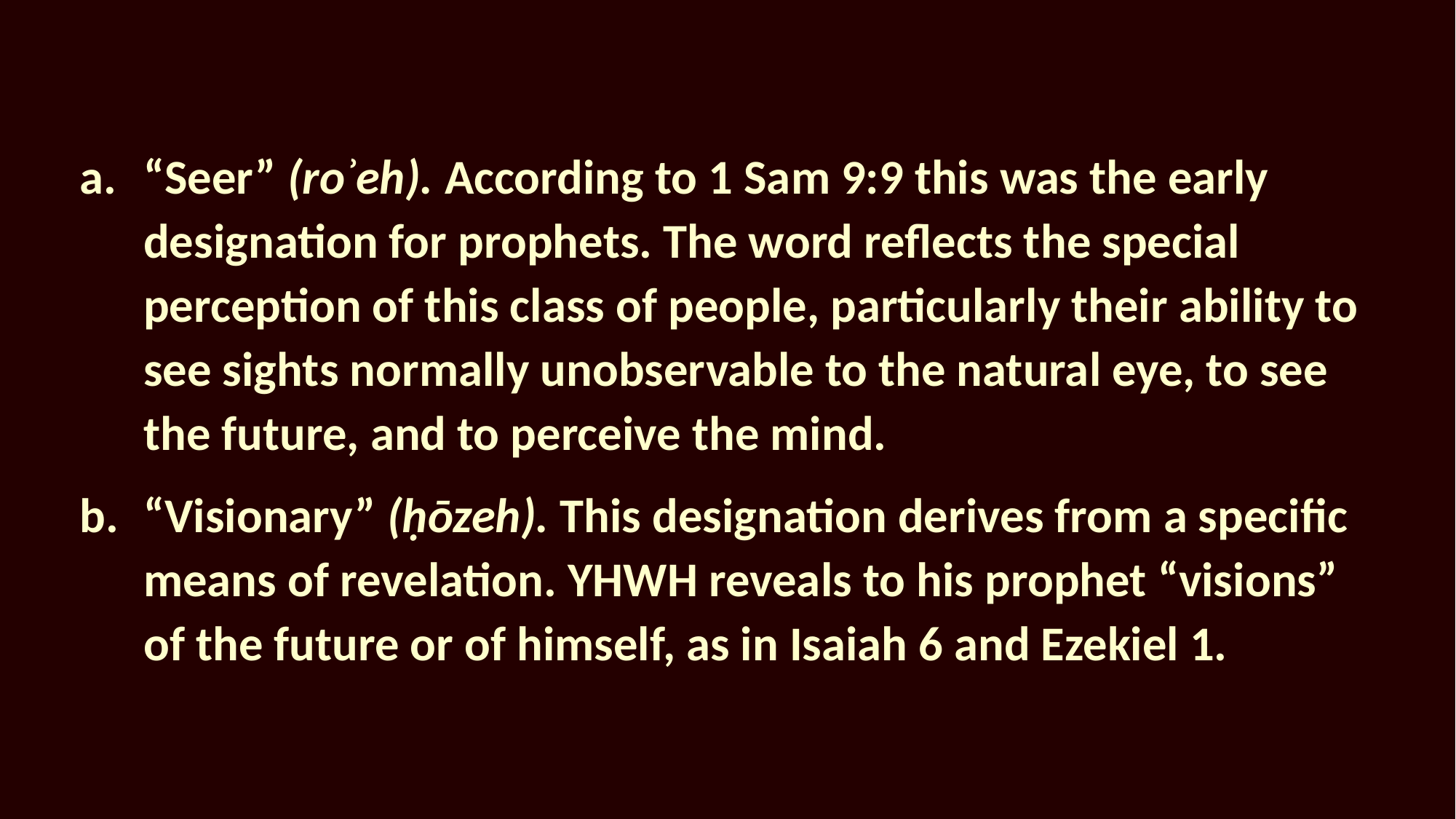

“Seer” (roʾeh). According to 1 Sam 9:9 this was the early designation for prophets. The word reflects the special perception of this class of people, particularly their ability to see sights normally unobservable to the natural eye, to see the future, and to perceive the mind.
“Visionary” (ḥōzeh). This designation derives from a specific means of revelation. YHWH reveals to his prophet “visions” of the future or of himself, as in Isaiah 6 and Ezekiel 1.